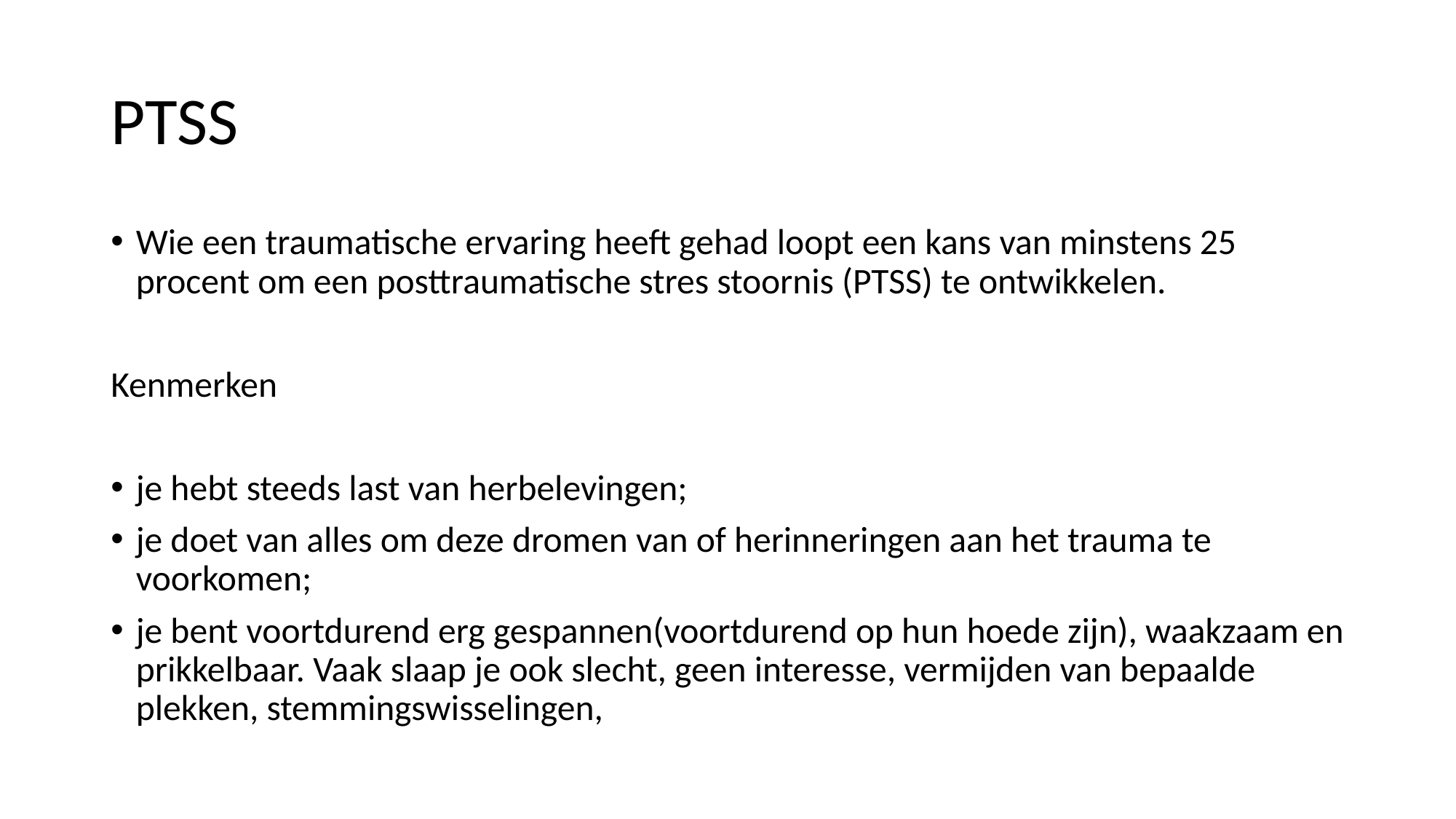

# PTSS
Wie een traumatische ervaring heeft gehad loopt een kans van minstens 25 procent om een posttraumatische stres stoornis (PTSS) te ontwikkelen.

Kenmerken

je hebt steeds last van herbelevingen;
je doet van alles om deze dromen van of herinneringen aan het trauma te voorkomen;
je bent voortdurend erg gespannen(voortdurend op hun hoede zijn), waakzaam en prikkelbaar. Vaak slaap je ook slecht, geen interesse, vermijden van bepaalde plekken, stemmingswisselingen,